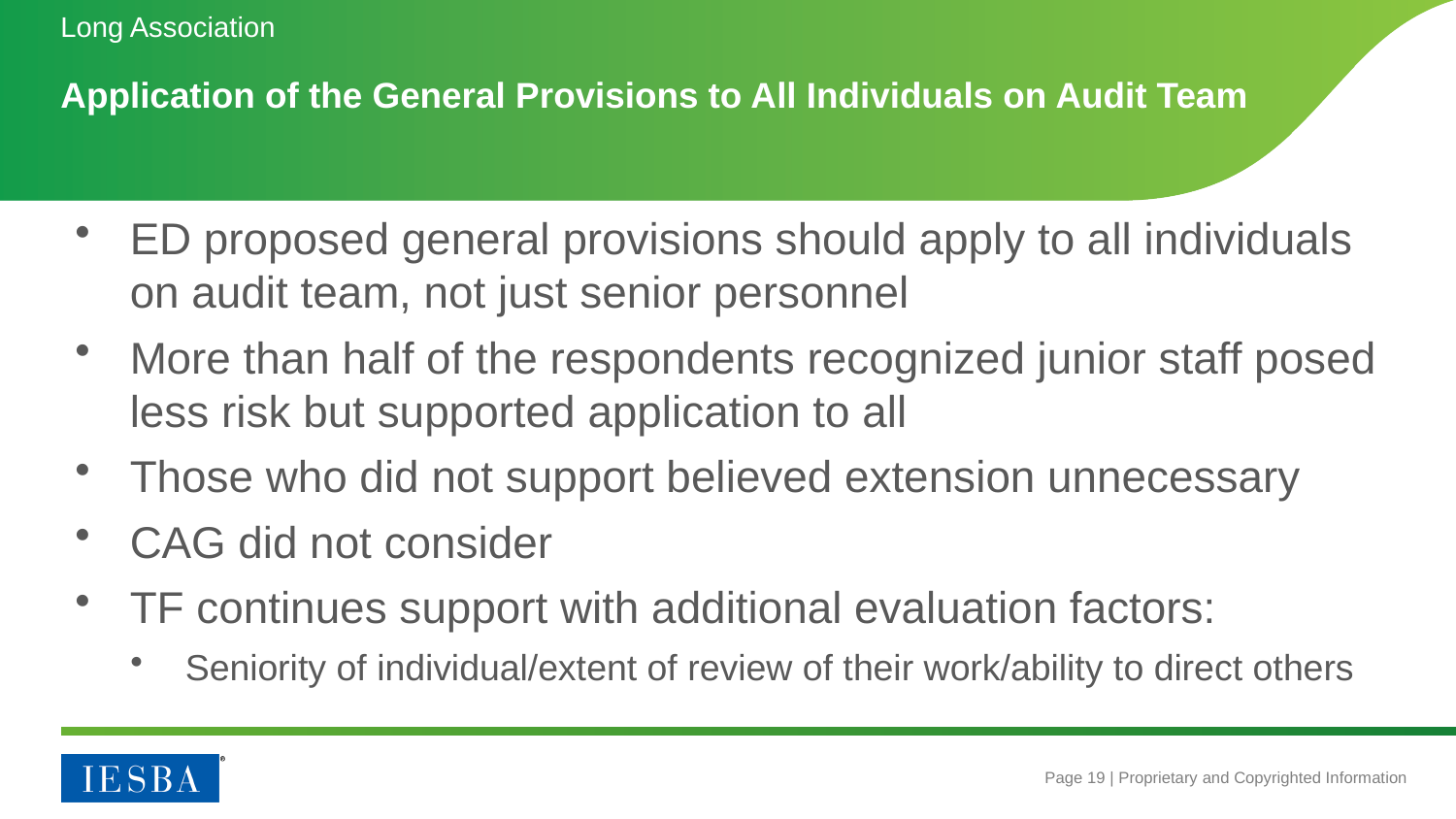

Long Association
# Application of the General Provisions to All Individuals on Audit Team
ED proposed general provisions should apply to all individuals on audit team, not just senior personnel
More than half of the respondents recognized junior staff posed less risk but supported application to all
Those who did not support believed extension unnecessary
CAG did not consider
TF continues support with additional evaluation factors:
Seniority of individual/extent of review of their work/ability to direct others